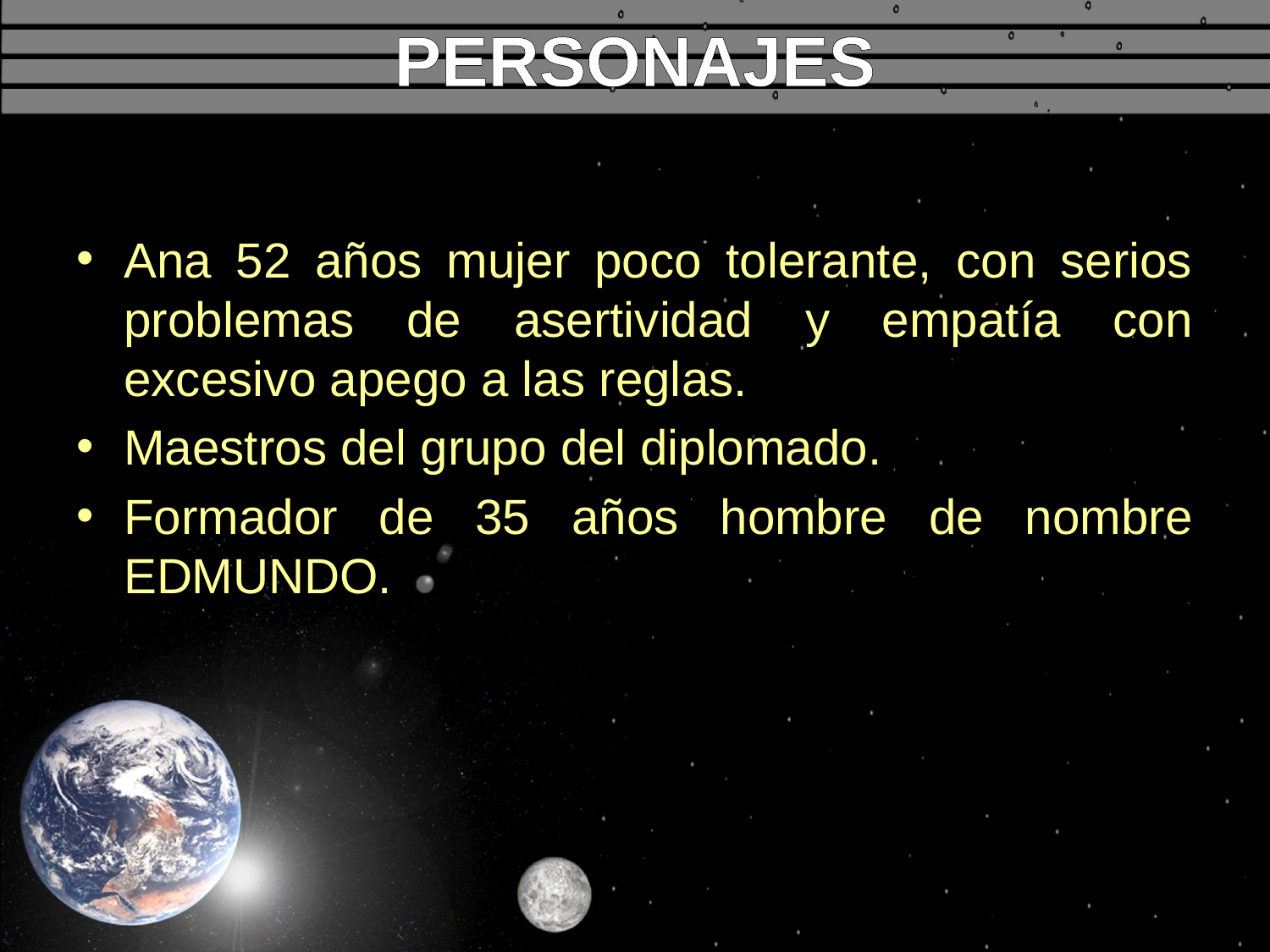

# PERSONAJES
Ana 52 años mujer poco tolerante, con serios problemas de asertividad y empatía con excesivo apego a las reglas.
Maestros del grupo del diplomado.
Formador de 35 años hombre de nombre EDMUNDO.